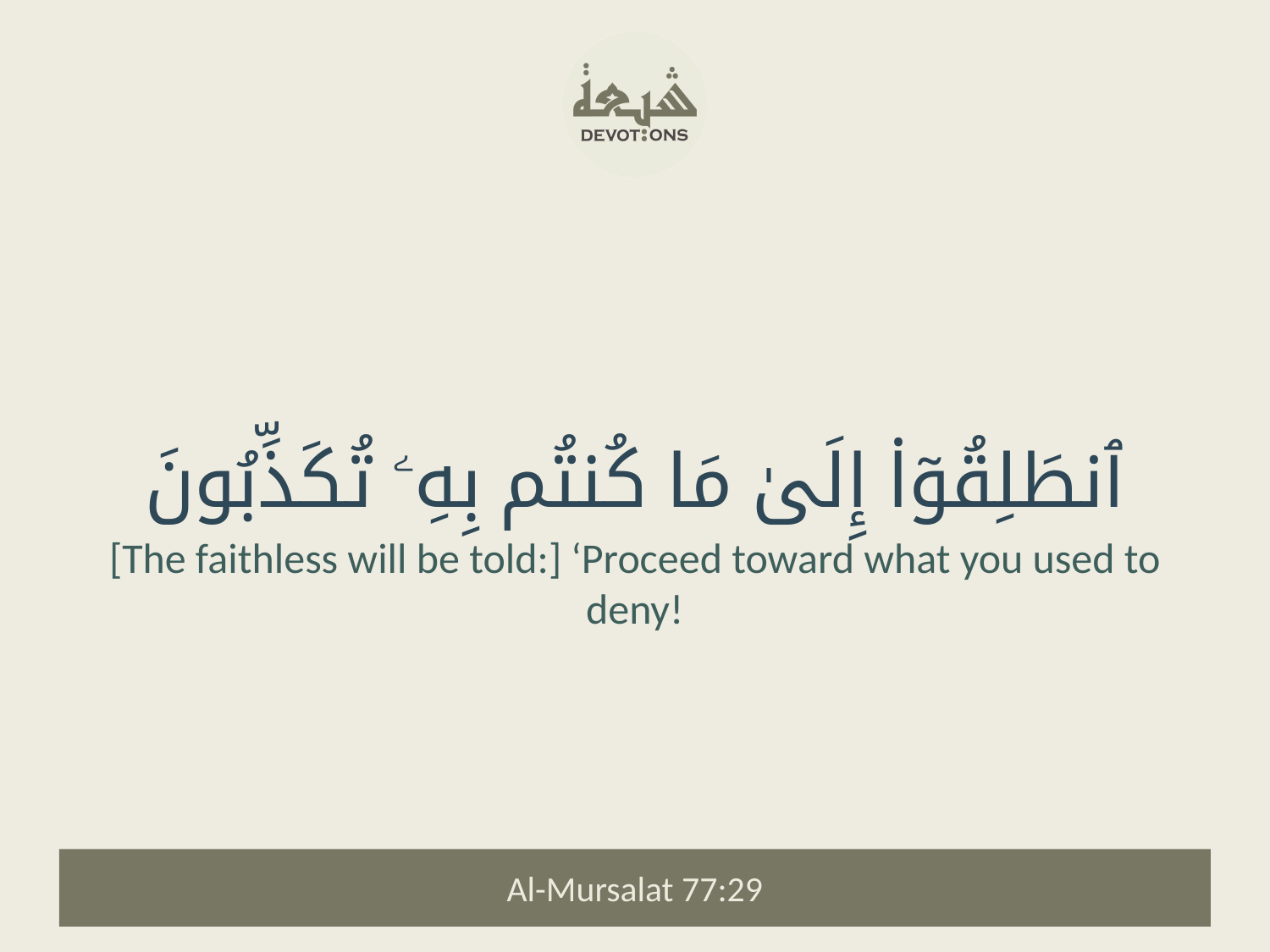

ٱنطَلِقُوٓا۟ إِلَىٰ مَا كُنتُم بِهِۦ تُكَذِّبُونَ
[The faithless will be told:] ‘Proceed toward what you used to deny!
Al-Mursalat 77:29